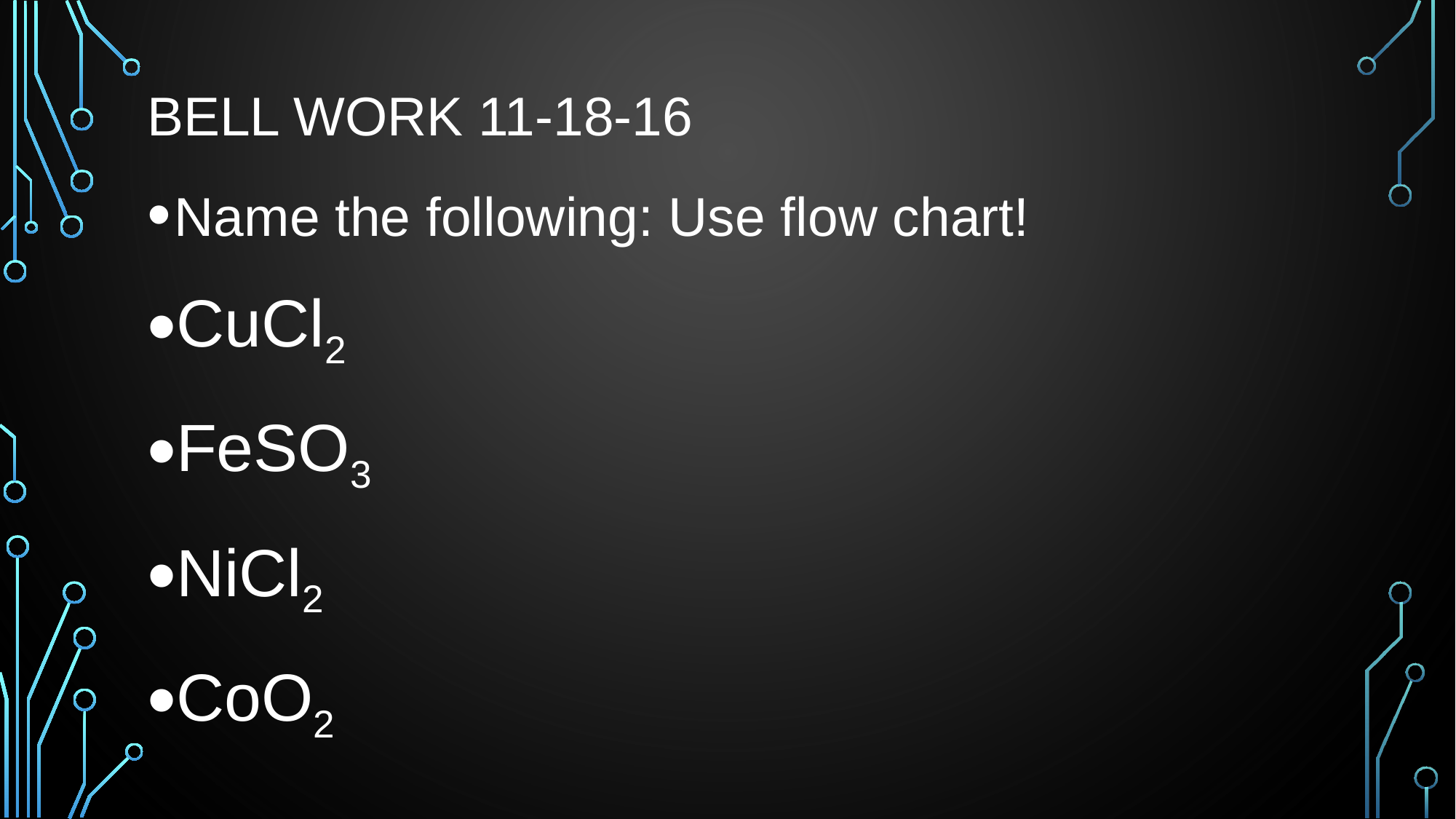

# BELL WORK 11-18-16
Name the following: Use flow chart!
CuCl2
FeSO3
NiCl2
CoO2